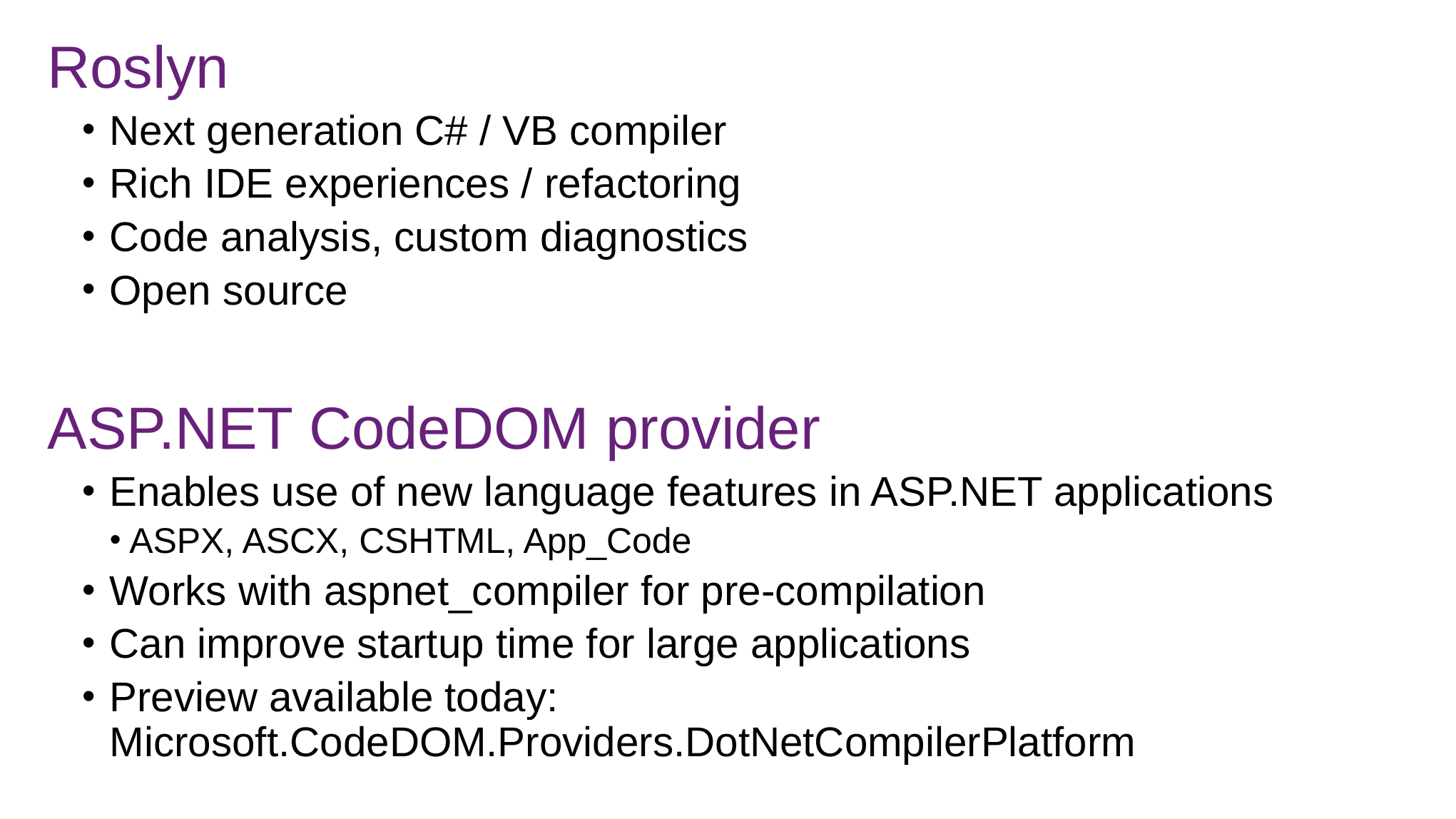

Roslyn
Next generation C# / VB compiler
Rich IDE experiences / refactoring
Code analysis, custom diagnostics
Open source

ASP.NET CodeDOM provider
Enables use of new language features in ASP.NET applications
ASPX, ASCX, CSHTML, App_Code
Works with aspnet_compiler for pre-compilation
Can improve startup time for large applications
Preview available today: Microsoft.CodeDOM.Providers.DotNetCompilerPlatform